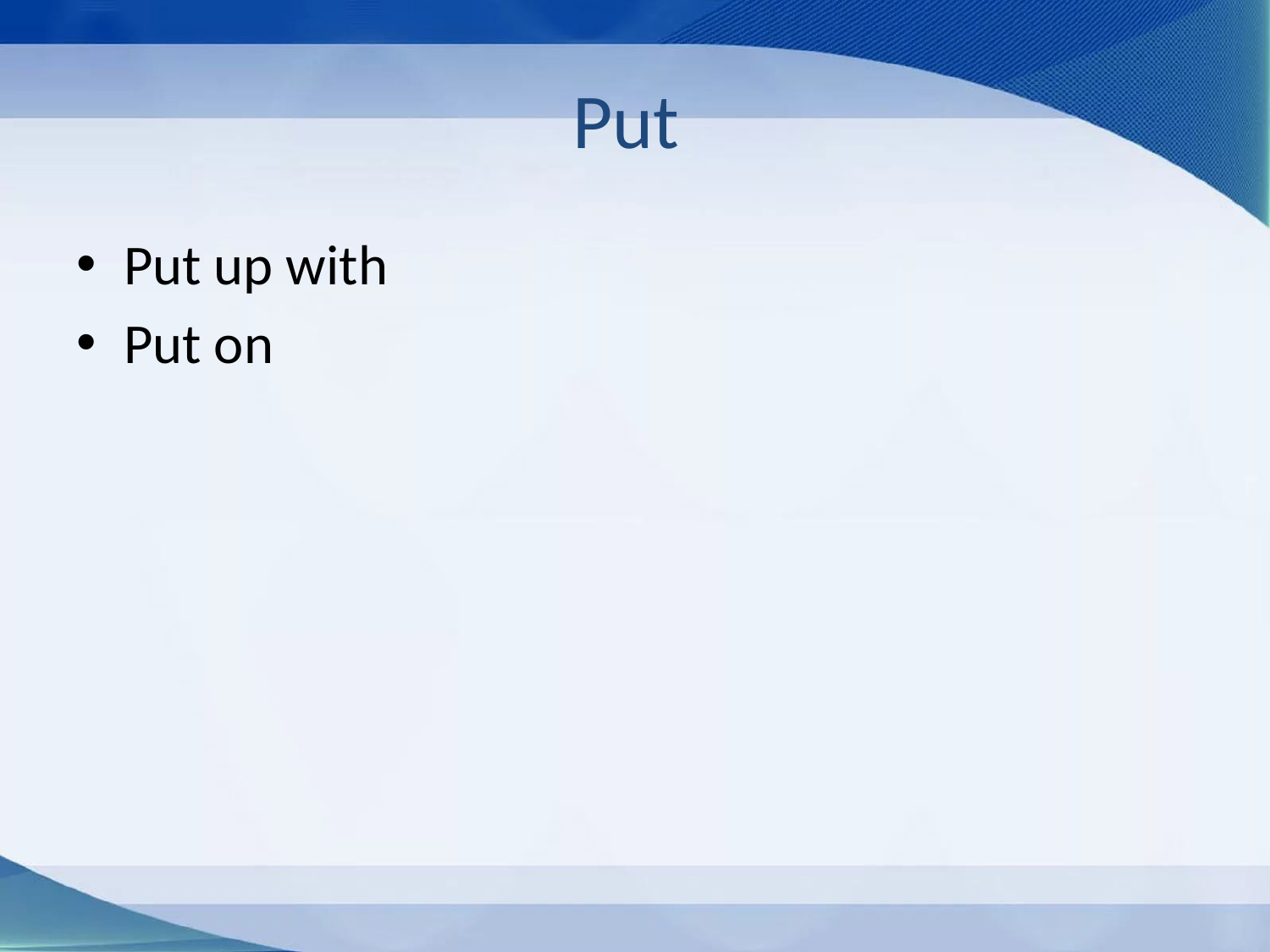

# Put
Put up with
Put on